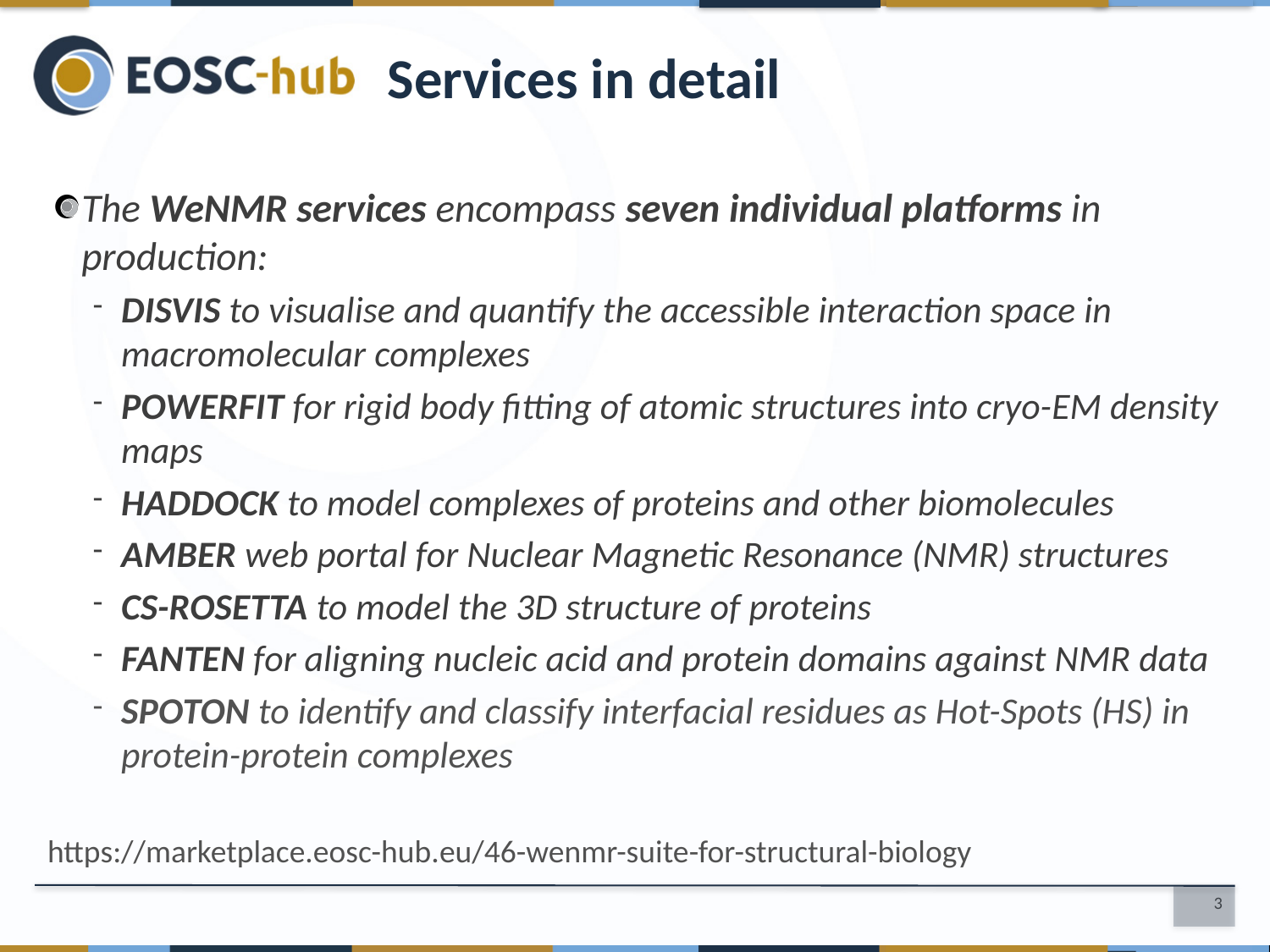

Services in detail
The WeNMR services encompass seven individual platforms in production:
DISVIS to visualise and quantify the accessible interaction space in macromolecular complexes
POWERFIT for rigid body fitting of atomic structures into cryo-EM density maps
HADDOCK to model complexes of proteins and other biomolecules
AMBER web portal for Nuclear Magnetic Resonance (NMR) structures
CS-ROSETTA to model the 3D structure of proteins
FANTEN for aligning nucleic acid and protein domains against NMR data
SPOTON to identify and classify interfacial residues as Hot-Spots (HS) in protein-protein complexes
https://marketplace.eosc-hub.eu/46-wenmr-suite-for-structural-biology
3